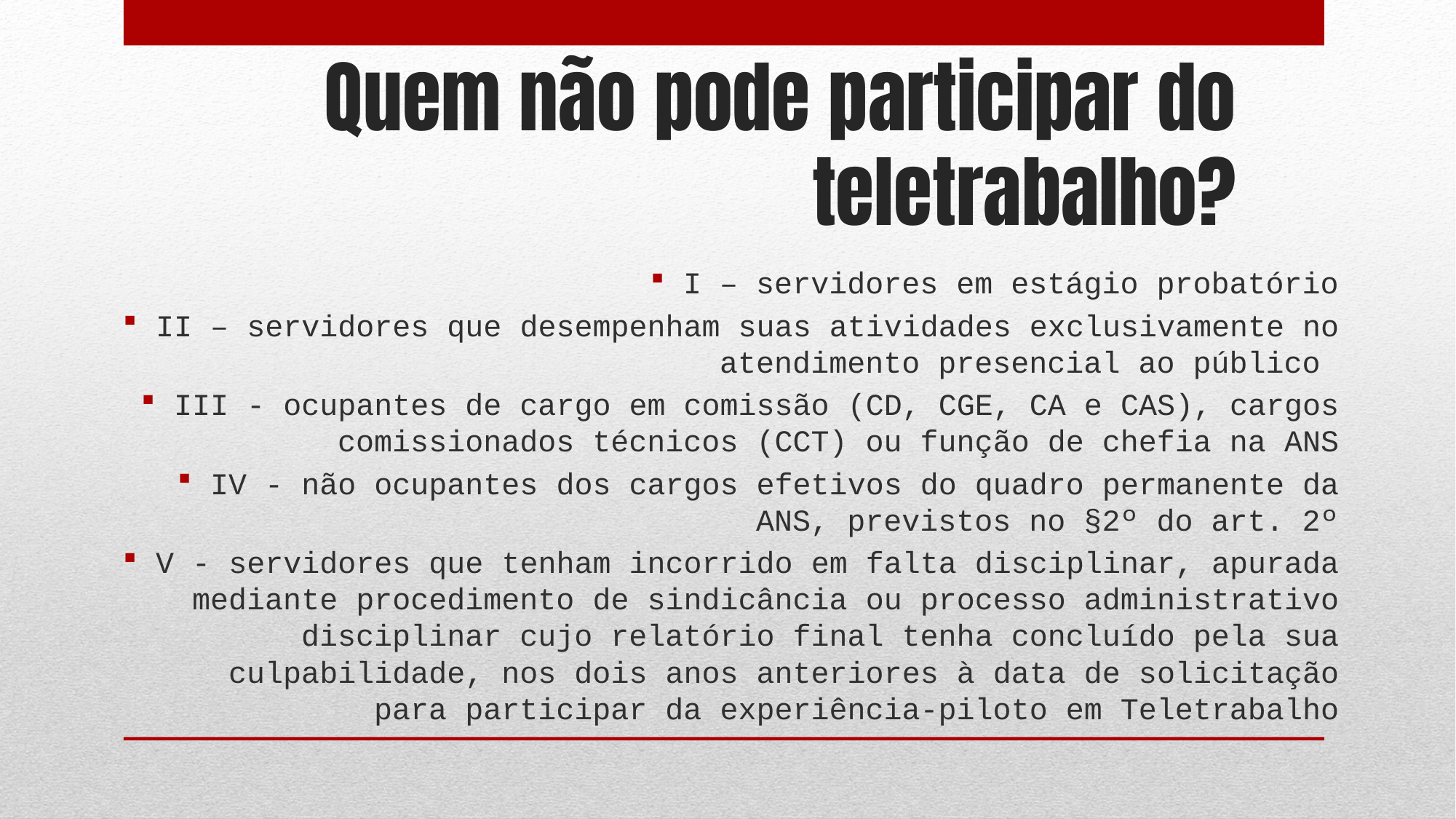

# Quem não pode participar do teletrabalho?
I – servidores em estágio probatório
II – servidores que desempenham suas atividades exclusivamente no atendimento presencial ao público
III - ocupantes de cargo em comissão (CD, CGE, CA e CAS), cargos comissionados técnicos (CCT) ou função de chefia na ANS
IV - não ocupantes dos cargos efetivos do quadro permanente da ANS, previstos no §2º do art. 2º
V - servidores que tenham incorrido em falta disciplinar, apurada mediante procedimento de sindicância ou processo administrativo disciplinar cujo relatório final tenha concluído pela sua culpabilidade, nos dois anos anteriores à data de solicitação para participar da experiência-piloto em Teletrabalho